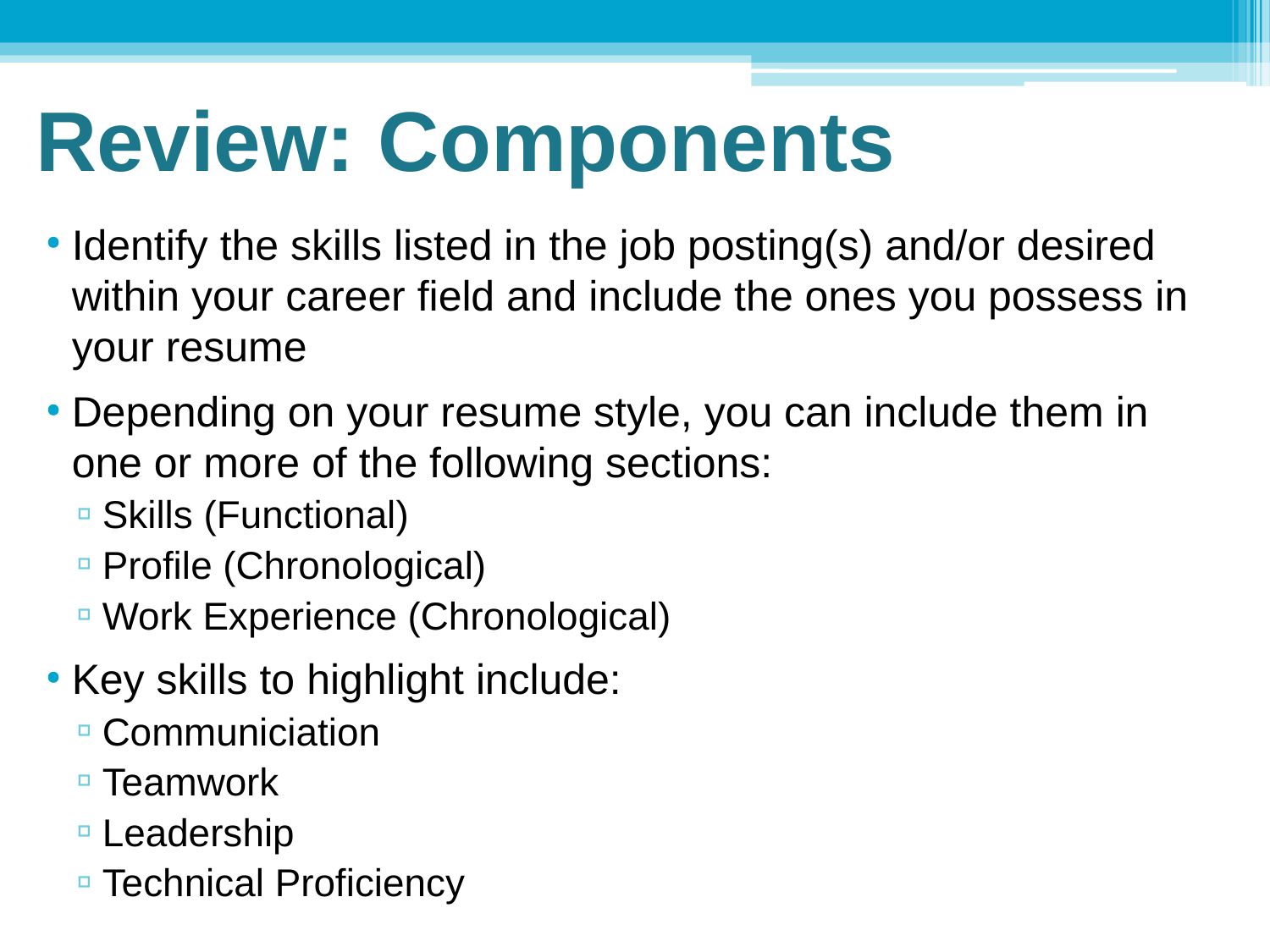

# Review: Components
Identify the skills listed in the job posting(s) and/or desired within your career field and include the ones you possess in your resume
Depending on your resume style, you can include them in  one or more of the following sections:
Skills (Functional)
Profile (Chronological)
Work Experience (Chronological)
Key skills to highlight include:
Communiciation
Teamwork
Leadership
Technical Proficiency